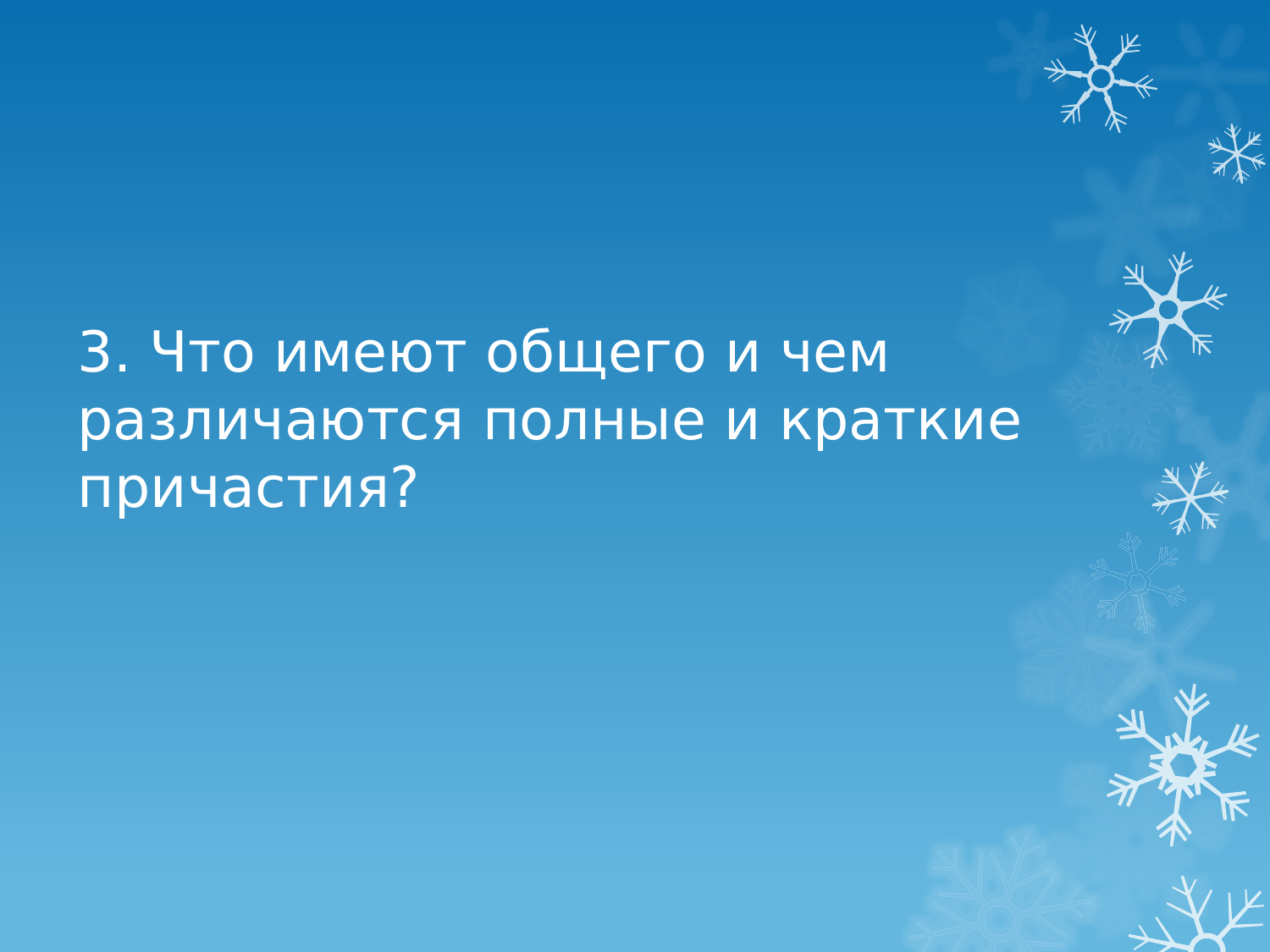

# 3. Что имеют общего и чем различаются полные и краткие причастия?